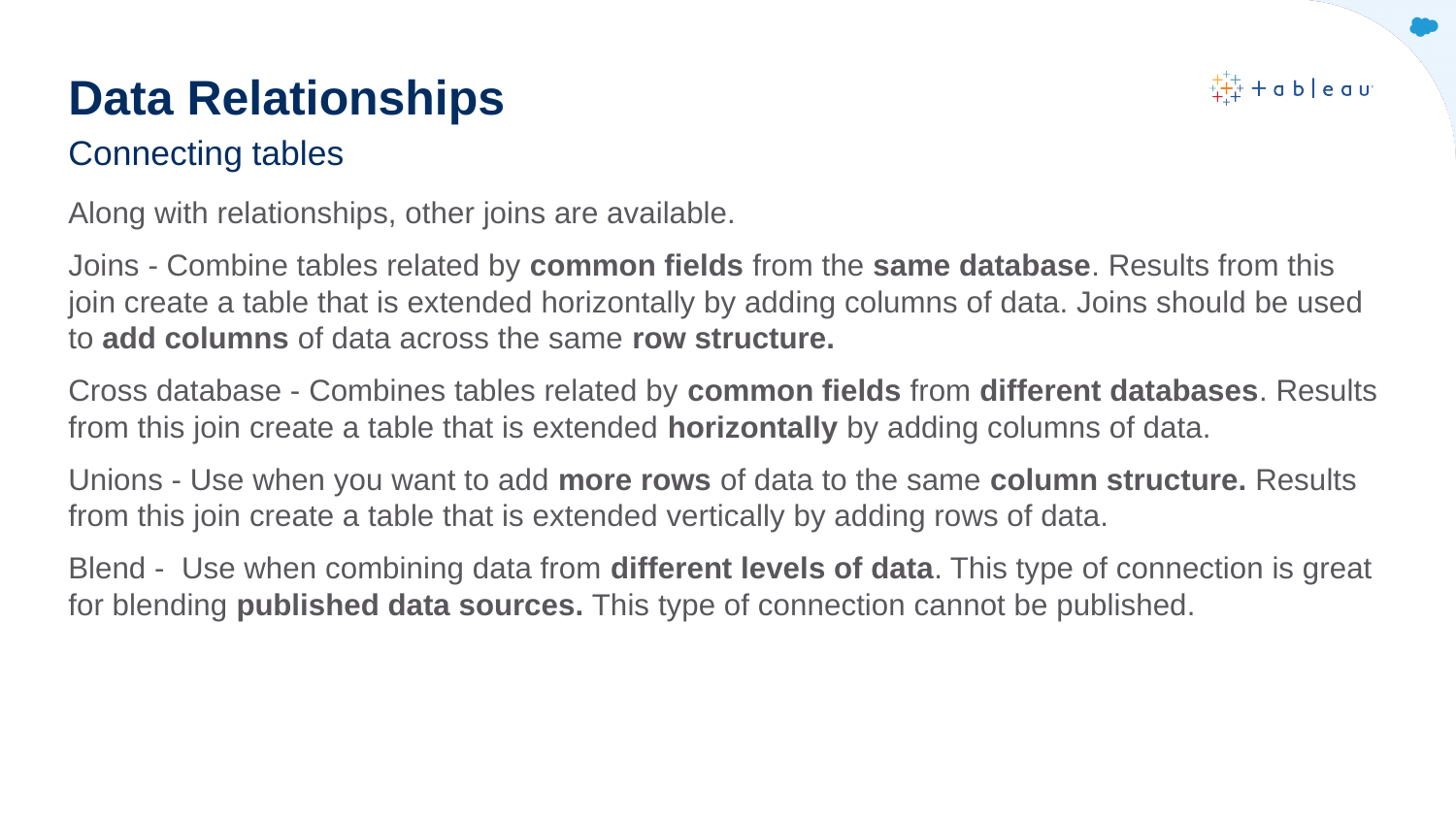

# Data Relationships
Connecting tables

Along with relationships, other joins are available.
Joins - Combine tables related by common fields from the same database. Results from this join create a table that is extended horizontally by adding columns of data. Joins should be used to add columns of data across the same row structure.
Cross database - Combines tables related by common fields from different databases. Results from this join create a table that is extended horizontally by adding columns of data.
Unions - Use when you want to add more rows of data to the same column structure. Results from this join create a table that is extended vertically by adding rows of data.
Blend -  Use when combining data from different levels of data. This type of connection is great for blending published data sources. This type of connection cannot be published.